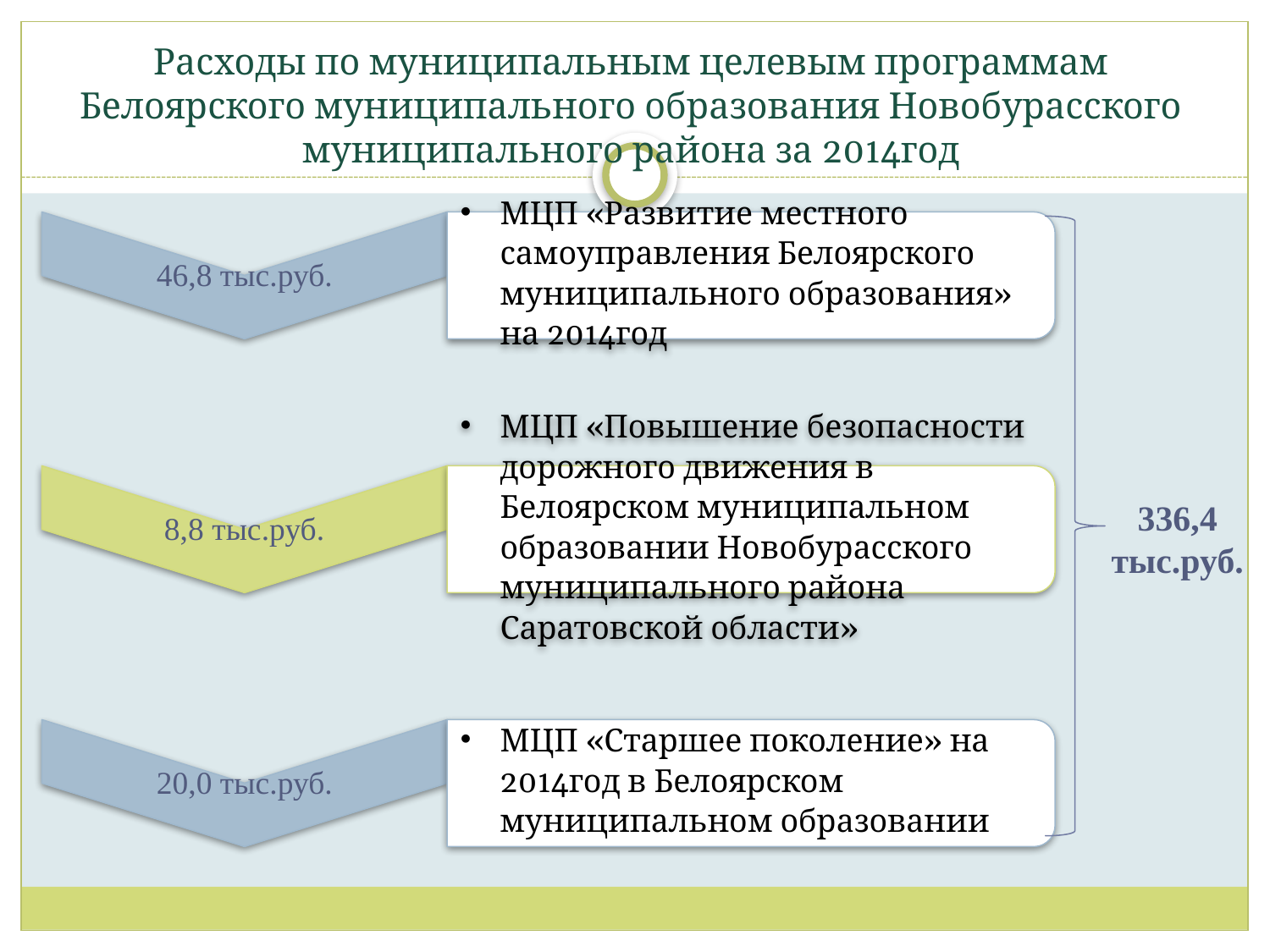

# Расходы по муниципальным целевым программам Белоярского муниципального образования Новобурасского муниципального района за 2014год
МЦП «Развитие местного самоуправления Белоярского муниципального образования» на 2014год
8,8 тыс.руб.
МЦП «Повышение безопасности дорожного движения в Белоярском муниципальном образовании Новобурасского муниципального района Саратовской области»
МЦП «Старшее поколение» на 2014год в Белоярском муниципальном образовании
20,0 тыс.руб.
46,8 тыс.руб.

336,4 тыс.руб.